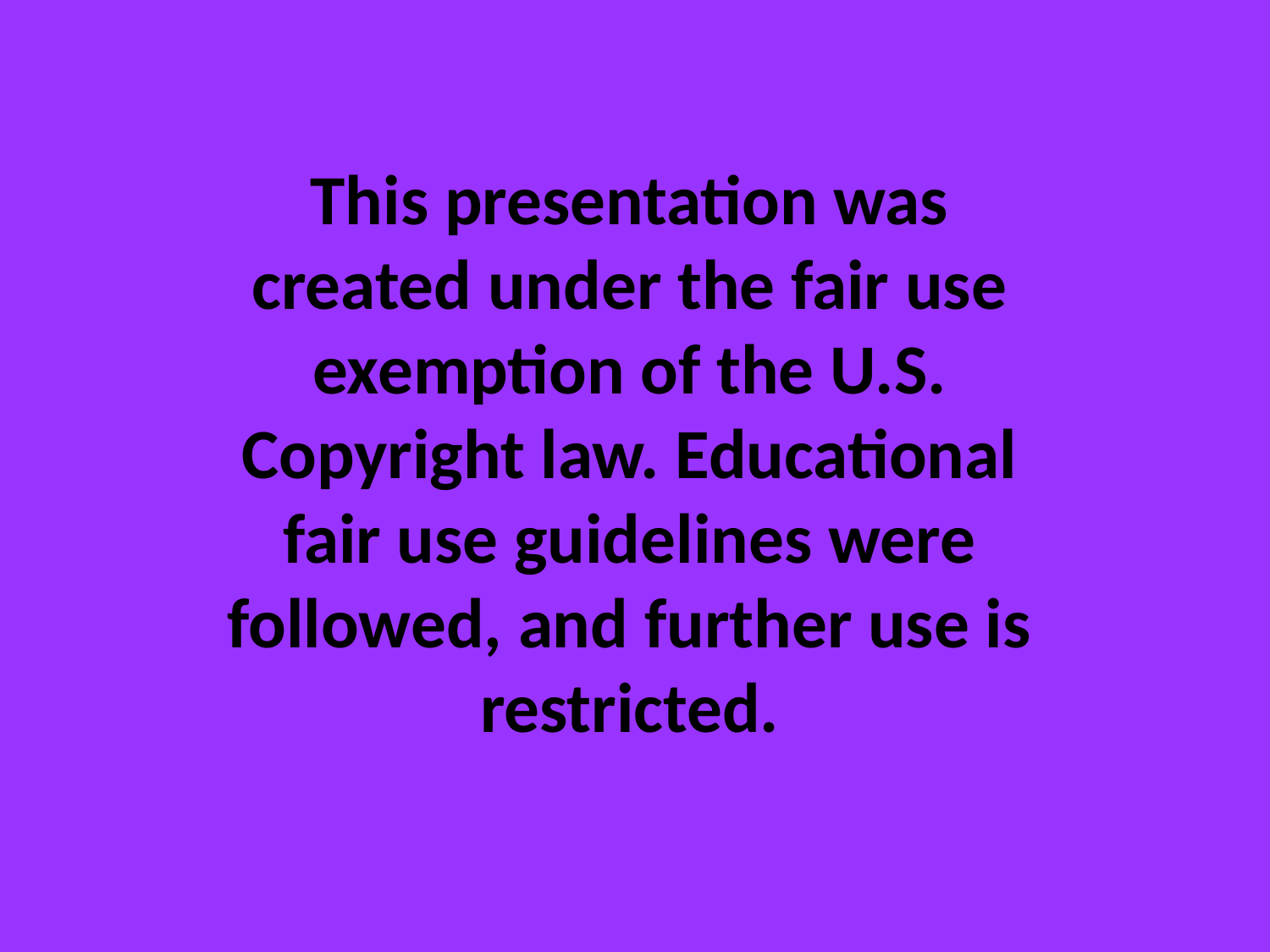

This presentation was created under the fair use exemption of the U.S. Copyright law. Educational fair use guidelines were followed, and further use is restricted.